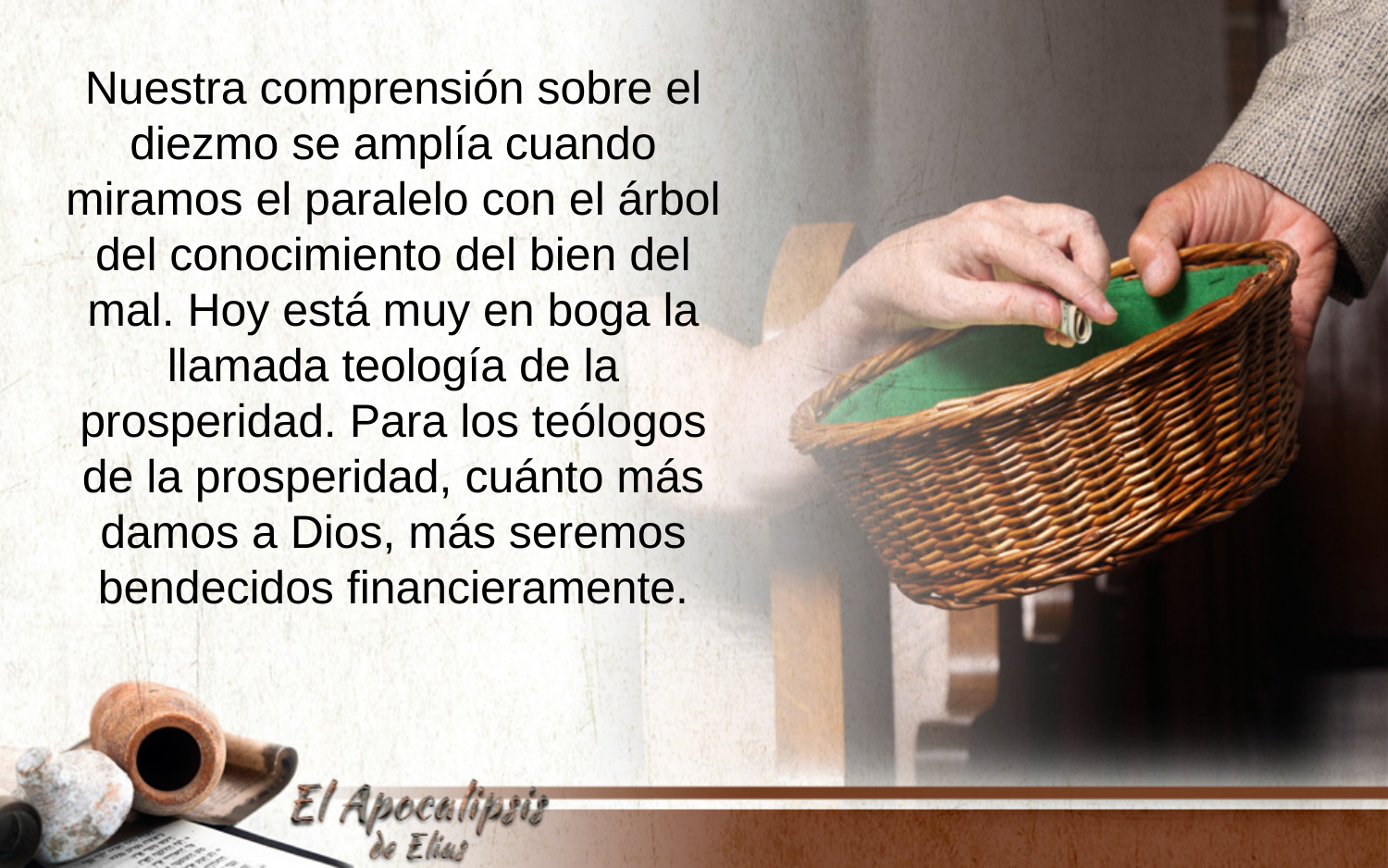

Nuestra comprensión sobre el diezmo se amplía cuando miramos el paralelo con el árbol del conocimiento del bien del mal. Hoy está muy en boga la llamada teología de la prosperidad. Para los teólogos de la prosperidad, cuánto más damos a Dios, más seremos bendecidos financieramente.